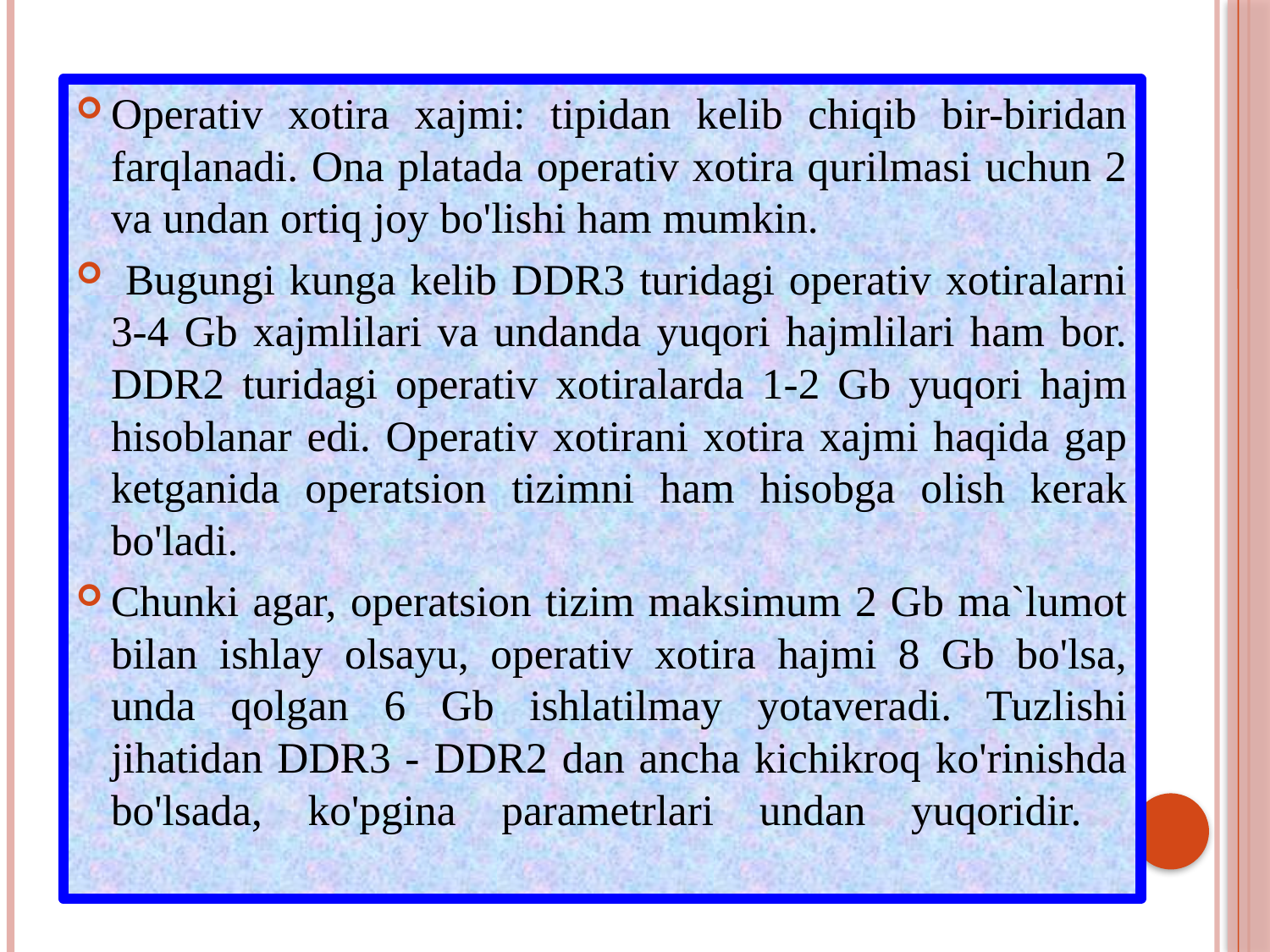

Operativ xotira xajmi: tipidan kelib chiqib bir-biridan farqlanadi. Ona platada operativ xotira qurilmasi uchun 2 va undan ortiq joy bo'lishi ham mumkin.
 Bugungi kunga kelib DDR3 turidagi operativ xotiralarni 3-4 Gb xajmlilari va undanda yuqori hajmlilari ham bor. DDR2 turidagi operativ xotiralarda 1-2 Gb yuqori hajm hisoblanar edi. Operativ xotirani xotira xajmi haqida gap ketganida operatsion tizimni ham hisobga olish kerak bo'ladi.
Chunki agar, operatsion tizim maksimum 2 Gb ma`lumot bilan ishlay olsayu, operativ xotira hajmi 8 Gb bo'lsa, unda qolgan 6 Gb ishlatilmay yotaveradi. Tuzlishi jihatidan DDR3 - DDR2 dan ancha kichikroq ko'rinishda bo'lsada, ko'pgina parametrlari undan yuqoridir.